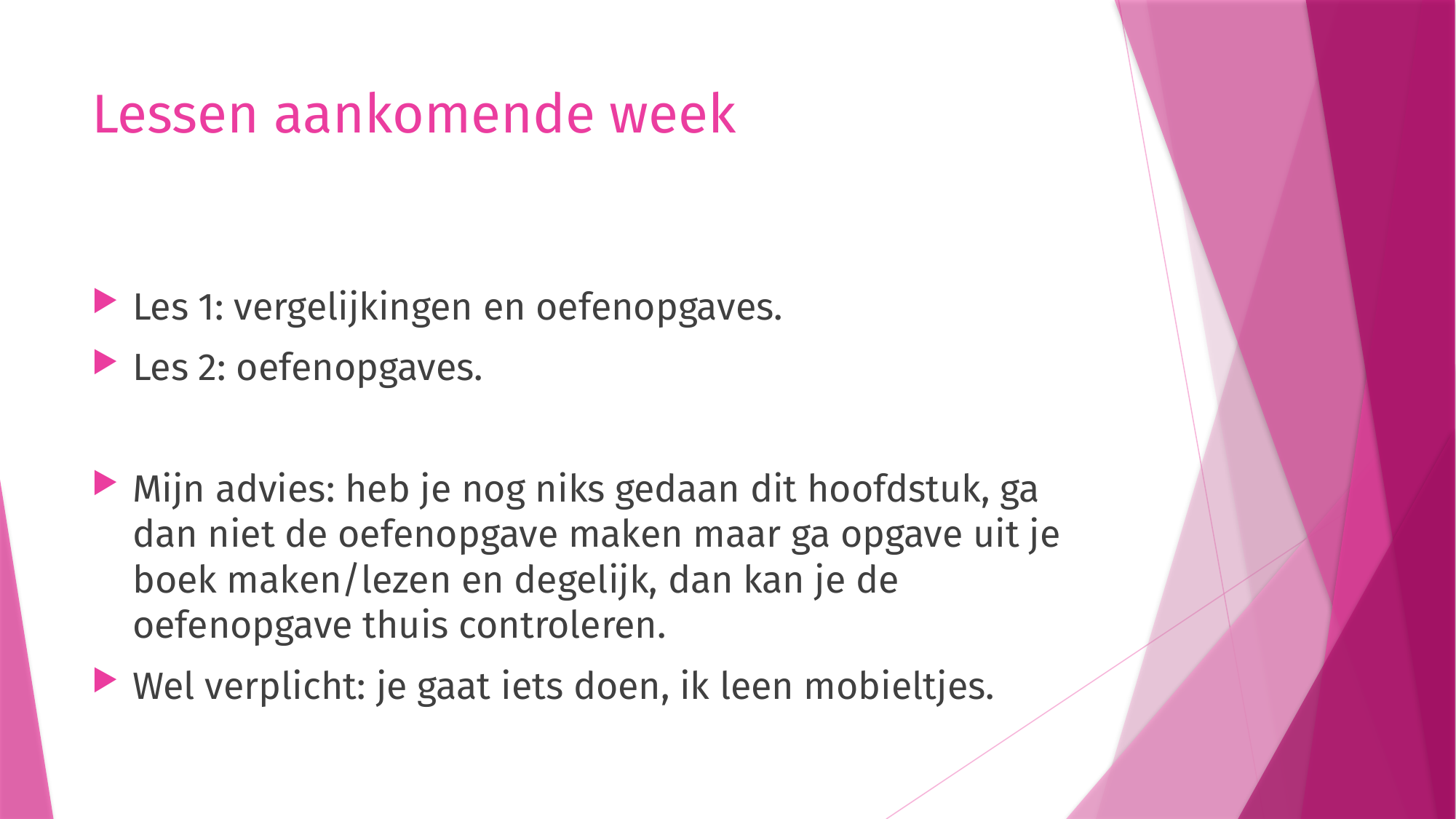

# Lessen aankomende week
Les 1: vergelijkingen en oefenopgaves.
Les 2: oefenopgaves.

Mijn advies: heb je nog niks gedaan dit hoofdstuk, ga dan niet de oefenopgave maken maar ga opgave uit je boek maken/lezen en degelijk, dan kan je de oefenopgave thuis controleren.
Wel verplicht: je gaat iets doen, ik leen mobieltjes.